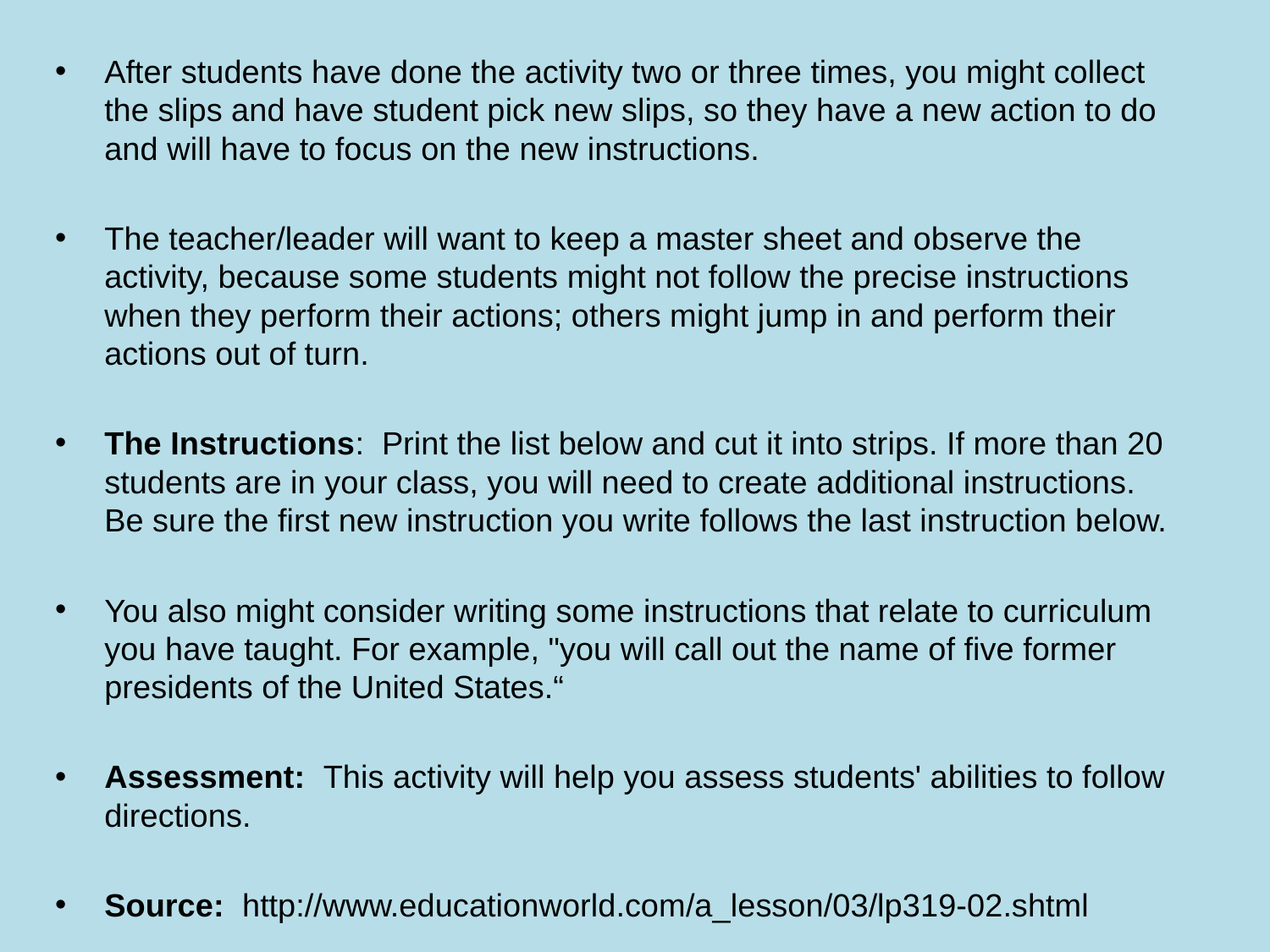

After students have done the activity two or three times, you might collect the slips and have student pick new slips, so they have a new action to do and will have to focus on the new instructions.

The teacher/leader will want to keep a master sheet and observe the activity, because some students might not follow the precise instructions when they perform their actions; others might jump in and perform their actions out of turn.

The Instructions:  Print the list below and cut it into strips. If more than 20 students are in your class, you will need to create additional instructions. Be sure the first new instruction you write follows the last instruction below.

You also might consider writing some instructions that relate to curriculum you have taught. For example, "you will call out the name of five former presidents of the United States.“

Assessment:  This activity will help you assess students' abilities to follow directions.

Source:  http://www.educationworld.com/a_lesson/03/lp319-02.shtml